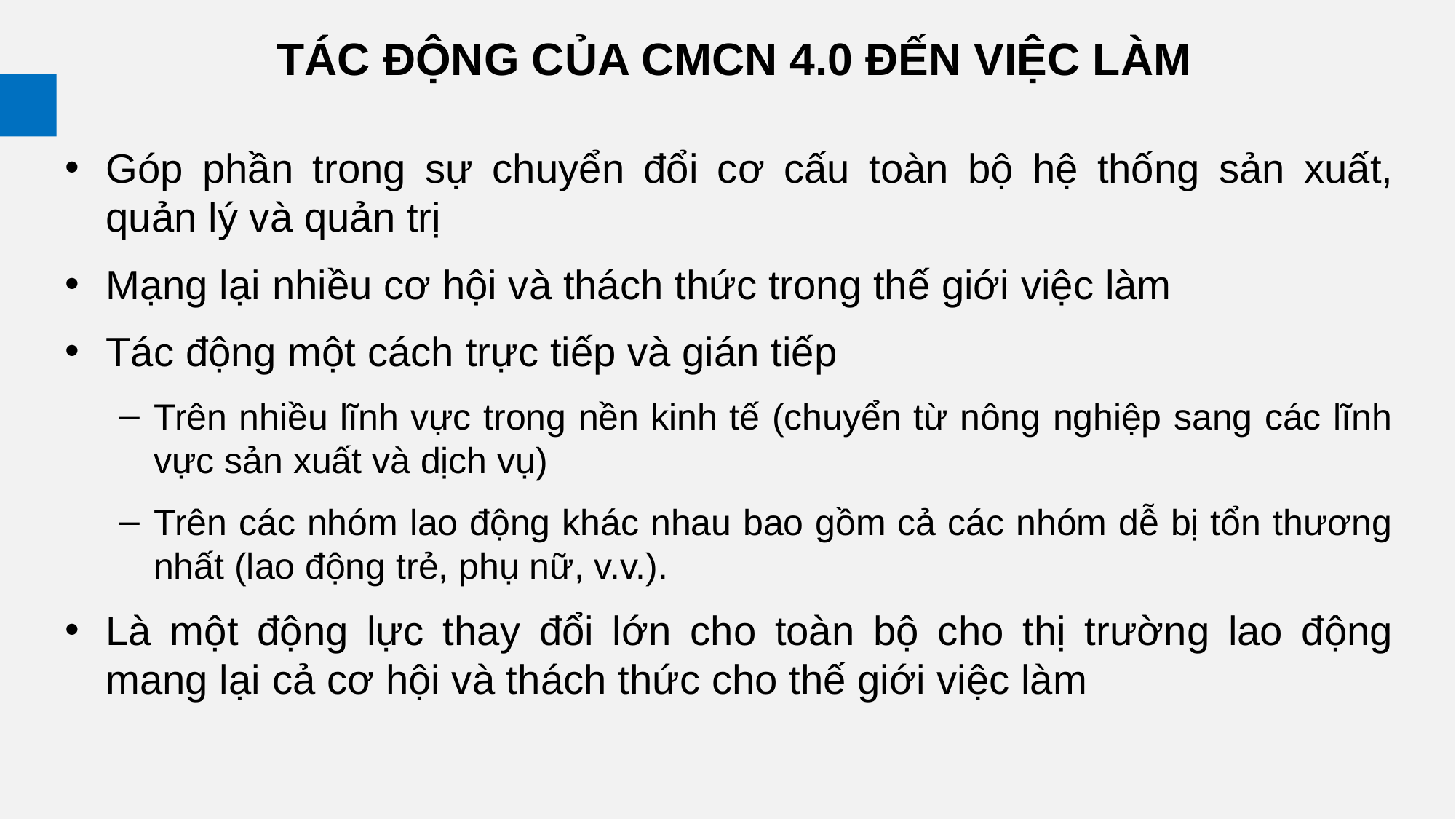

# TÁC ĐỘNG CỦA CMCN 4.0 ĐẾN VIỆC LÀM

Góp phần trong sự chuyển đổi cơ cấu toàn bộ hệ thống sản xuất, quản lý và quản trị
Mạng lại nhiều cơ hội và thách thức trong thế giới việc làm
Tác động một cách trực tiếp và gián tiếp
Trên nhiều lĩnh vực trong nền kinh tế (chuyển từ nông nghiệp sang các lĩnh vực sản xuất và dịch vụ)
Trên các nhóm lao động khác nhau bao gồm cả các nhóm dễ bị tổn thương nhất (lao động trẻ, phụ nữ, v.v.).
Là một động lực thay đổi lớn cho toàn bộ cho thị trường lao động mang lại cả cơ hội và thách thức cho thế giới việc làm